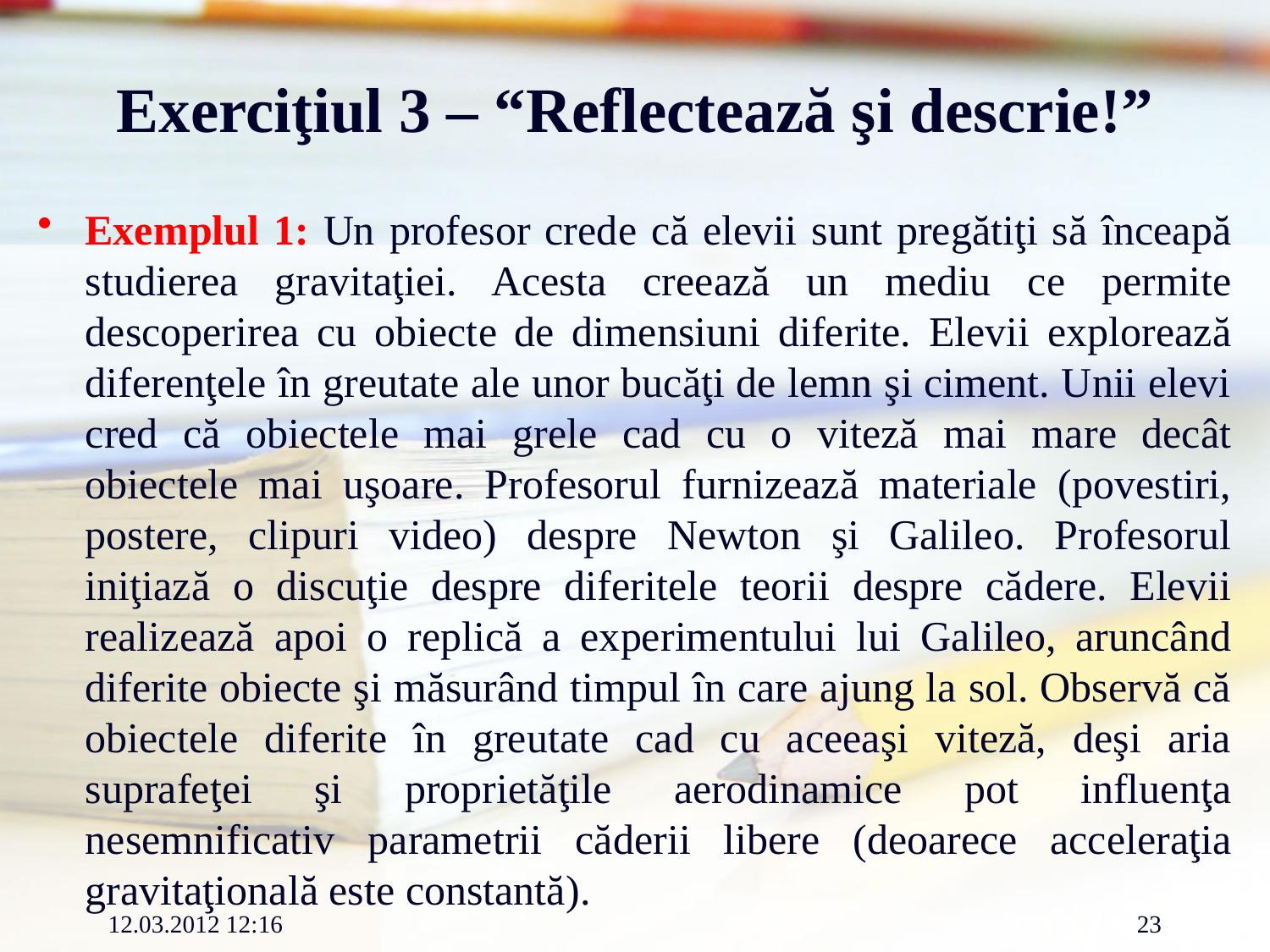

# Exerciţiul 3 – “Reflectează şi descrie!”
Exemplul 1: Un profesor crede că elevii sunt pregătiţi să înceapă studierea gravitaţiei. Acesta creează un mediu ce permite descoperirea cu obiecte de dimensiuni diferite. Elevii explorează diferenţele în greutate ale unor bucăţi de lemn şi ciment. Unii elevi cred că obiectele mai grele cad cu o viteză mai mare decât obiectele mai uşoare. Profesorul furnizează materiale (povestiri, postere, clipuri video) despre Newton şi Galileo. Profesorul iniţiază o discuţie despre diferitele teorii despre cădere. Elevii realizează apoi o replică a experimentului lui Galileo, aruncând diferite obiecte şi măsurând timpul în care ajung la sol. Observă că obiectele diferite în greutate cad cu aceeaşi viteză, deşi aria suprafeţei şi proprietăţile aerodinamice pot influenţa nesemnificativ parametrii căderii libere (deoarece acceleraţia gravitaţională este constantă).
12.03.2012 12:16
23